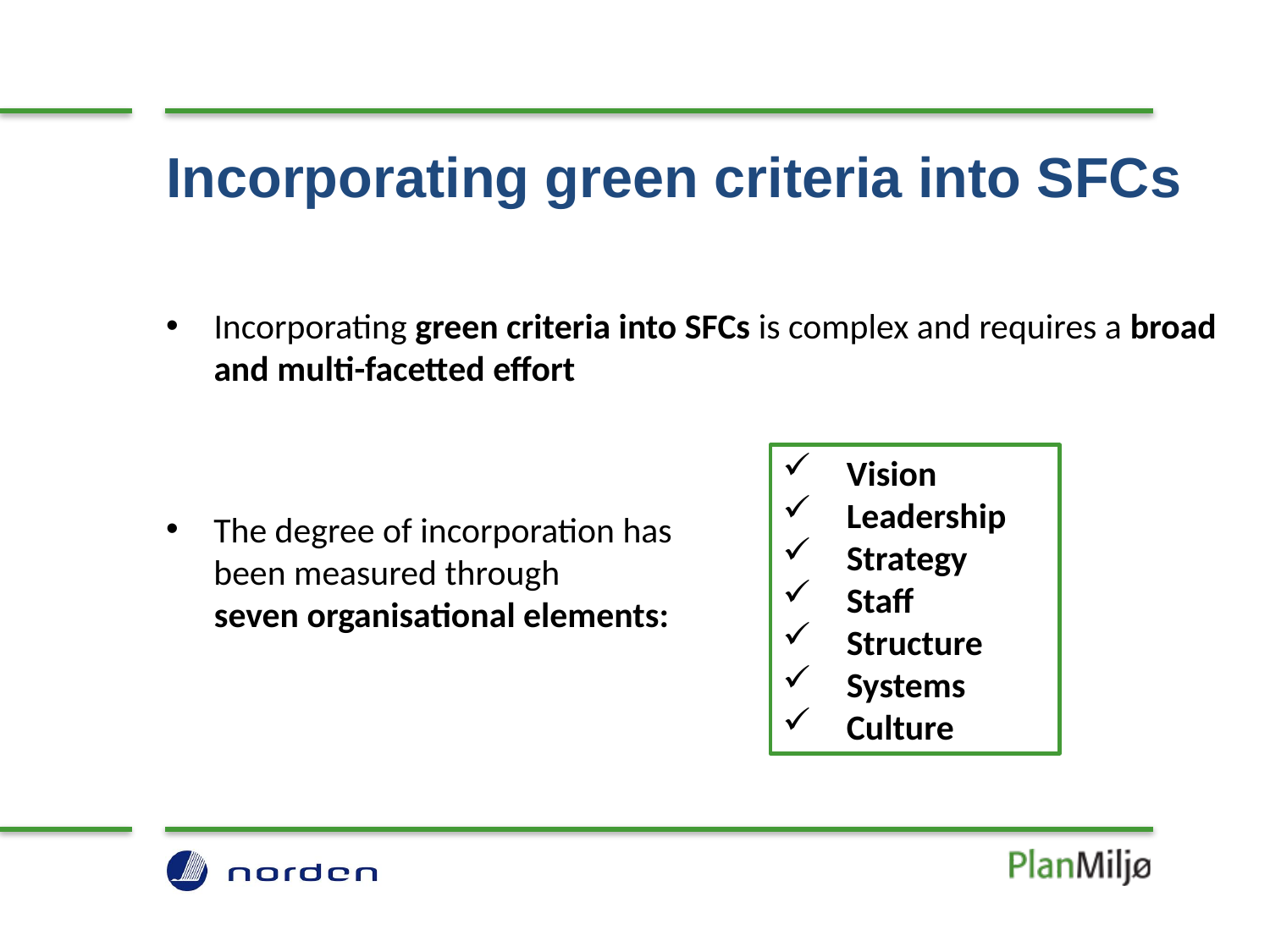

Incorporating green criteria into SFCs

Incorporating green criteria into SFCs is complex and requires a broad and multi-facetted effort

   Vision
   Leadership
   Strategy
   Staff
   Structure
   Systems
   Culture
The degree of incorporation has    been measured through
      seven organisational elements: